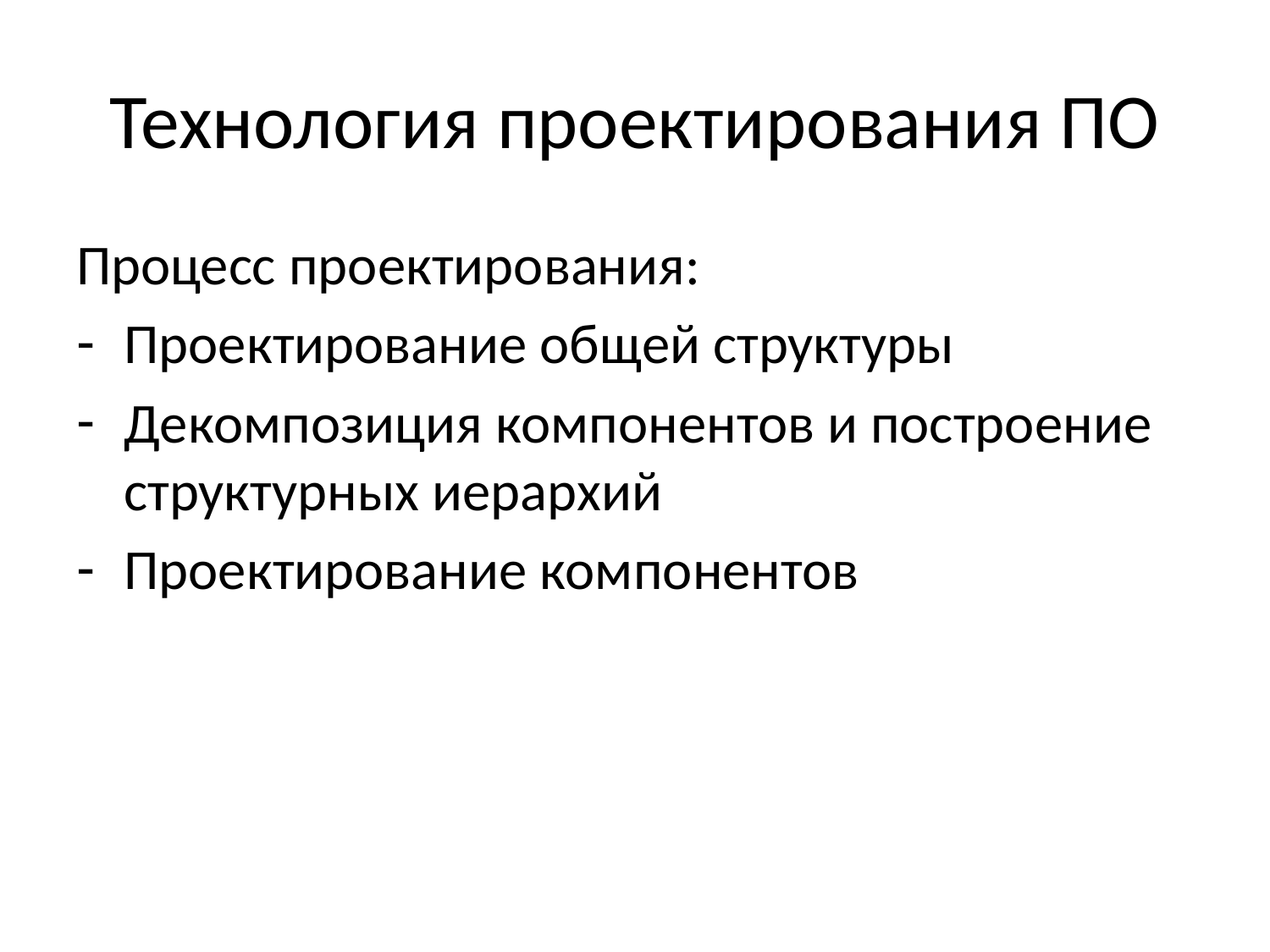

# Технология проектирования ПО
Процесс проектирования:
Проектирование общей структуры
Декомпозиция компонентов и построение структурных иерархий
Проектирование компонентов